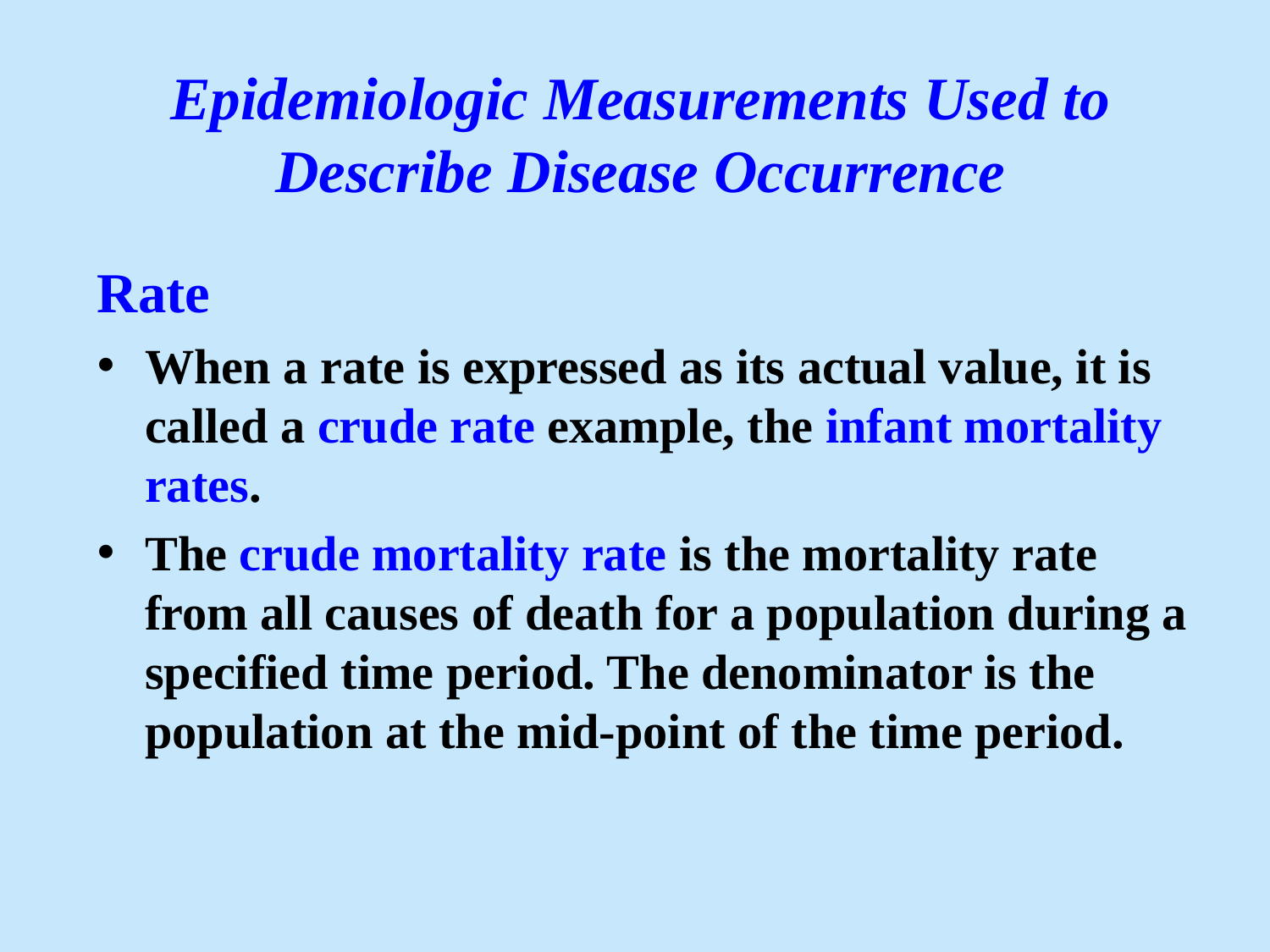

# Epidemiologic Measurements Used to Describe Disease Occurrence
Rate
When a rate is expressed as its actual value, it is called a crude rate example, the infant mortality rates.
The crude mortality rate is the mortality rate from all causes of death for a population during a specified time period. The denominator is the population at the mid-point of the time period.